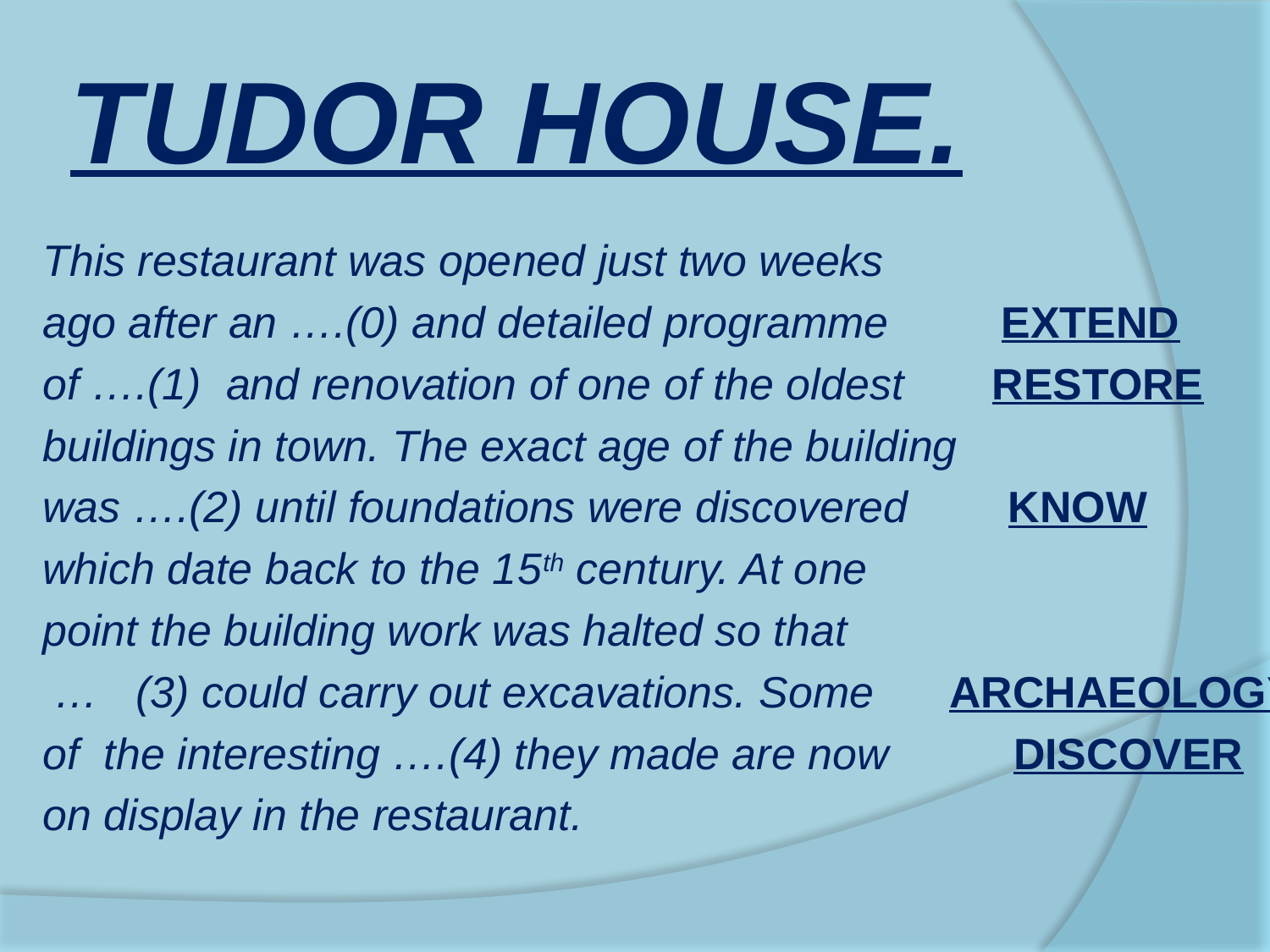

# TUDOR HOUSE.
This restaurant was opened just two weeks
ago after an ….(0) and detailed programme         EXTEND
of ….(1)  and renovation of one of the oldest       RESTORE
buildings in town. The exact age of the building
was ….(2) until foundations were discovered        KNOW
which date back to the 15th century. At one
point the building work was halted so that
 …   (3) could carry out excavations. Some      ARCHAEOLOGY
of  the interesting ….(4) they made are now          DISCOVER
on display in the restaurant.